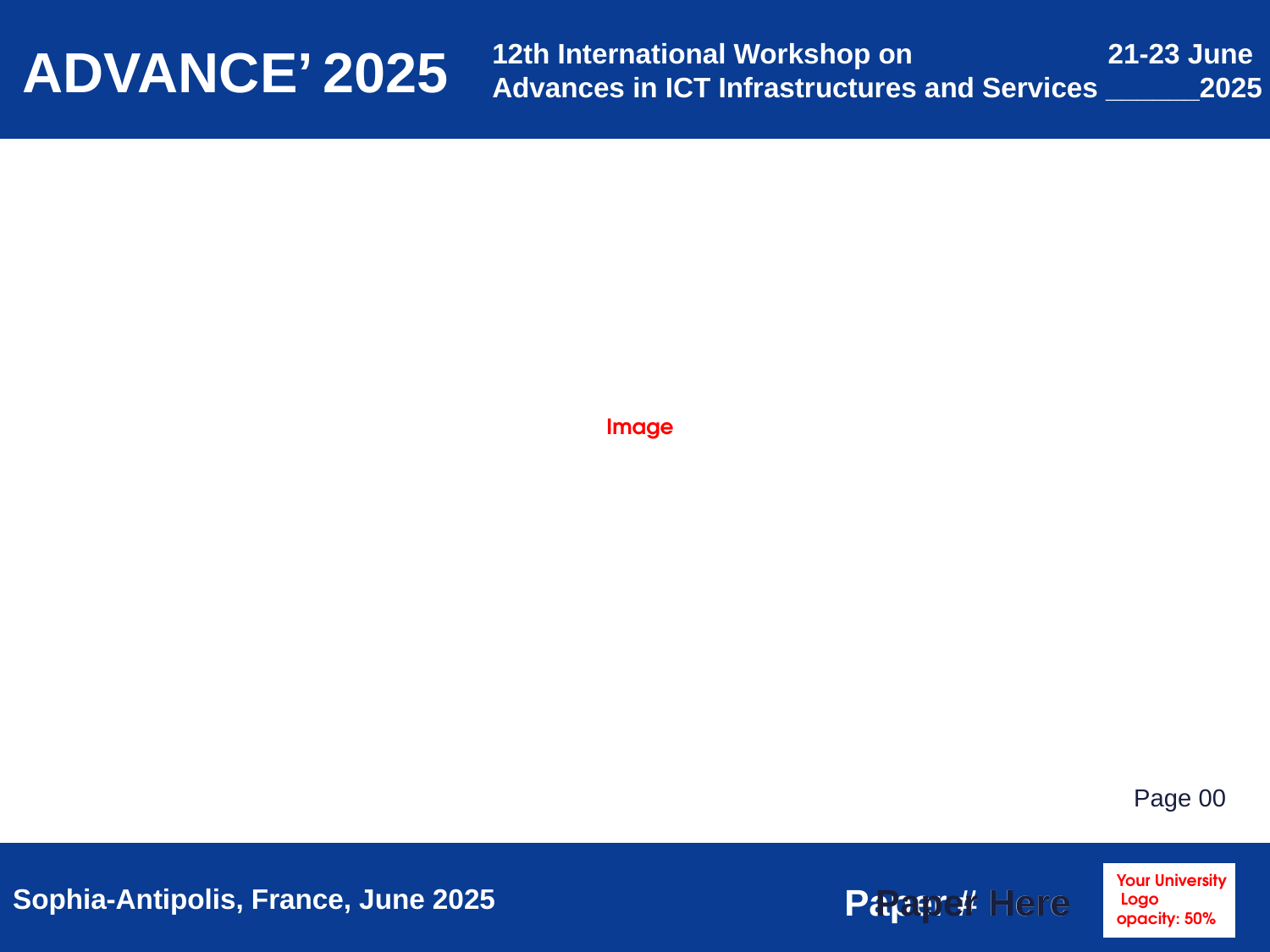

Ima
Image
Page 00
Ima
Your University
 Logo
opacity: 50%
Paper Here